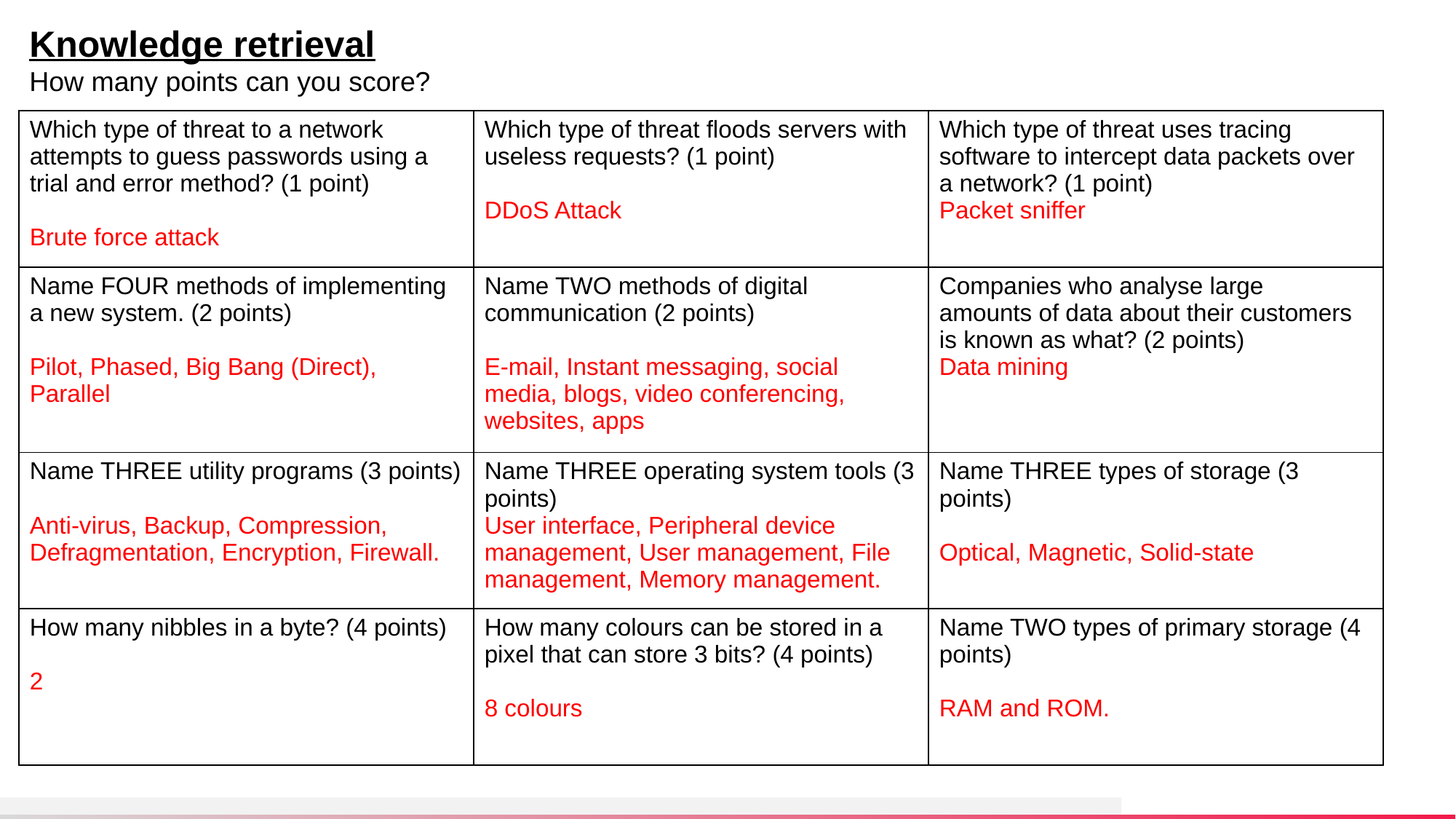

Knowledge retrieval
How many points can you score?
| Which type of threat to a network attempts to guess passwords using a trial and error method? (1 point) Brute force attack | Which type of threat floods servers with useless requests? (1 point) DDoS Attack | Which type of threat uses tracing software to intercept data packets over a network? (1 point) Packet sniffer |
| --- | --- | --- |
| Name FOUR methods of implementing a new system. (2 points) Pilot, Phased, Big Bang (Direct), Parallel | Name TWO methods of digital communication (2 points) E-mail, Instant messaging, social media, blogs, video conferencing, websites, apps | Companies who analyse large amounts of data about their customers is known as what? (2 points) Data mining |
| Name THREE utility programs (3 points) Anti-virus, Backup, Compression, Defragmentation, Encryption, Firewall. | Name THREE operating system tools (3 points) User interface, Peripheral device management, User management, File management, Memory management. | Name THREE types of storage (3 points) Optical, Magnetic, Solid-state |
| How many nibbles in a byte? (4 points) 2 | How many colours can be stored in a pixel that can store 3 bits? (4 points) 8 colours | Name TWO types of primary storage (4 points) RAM and ROM. |